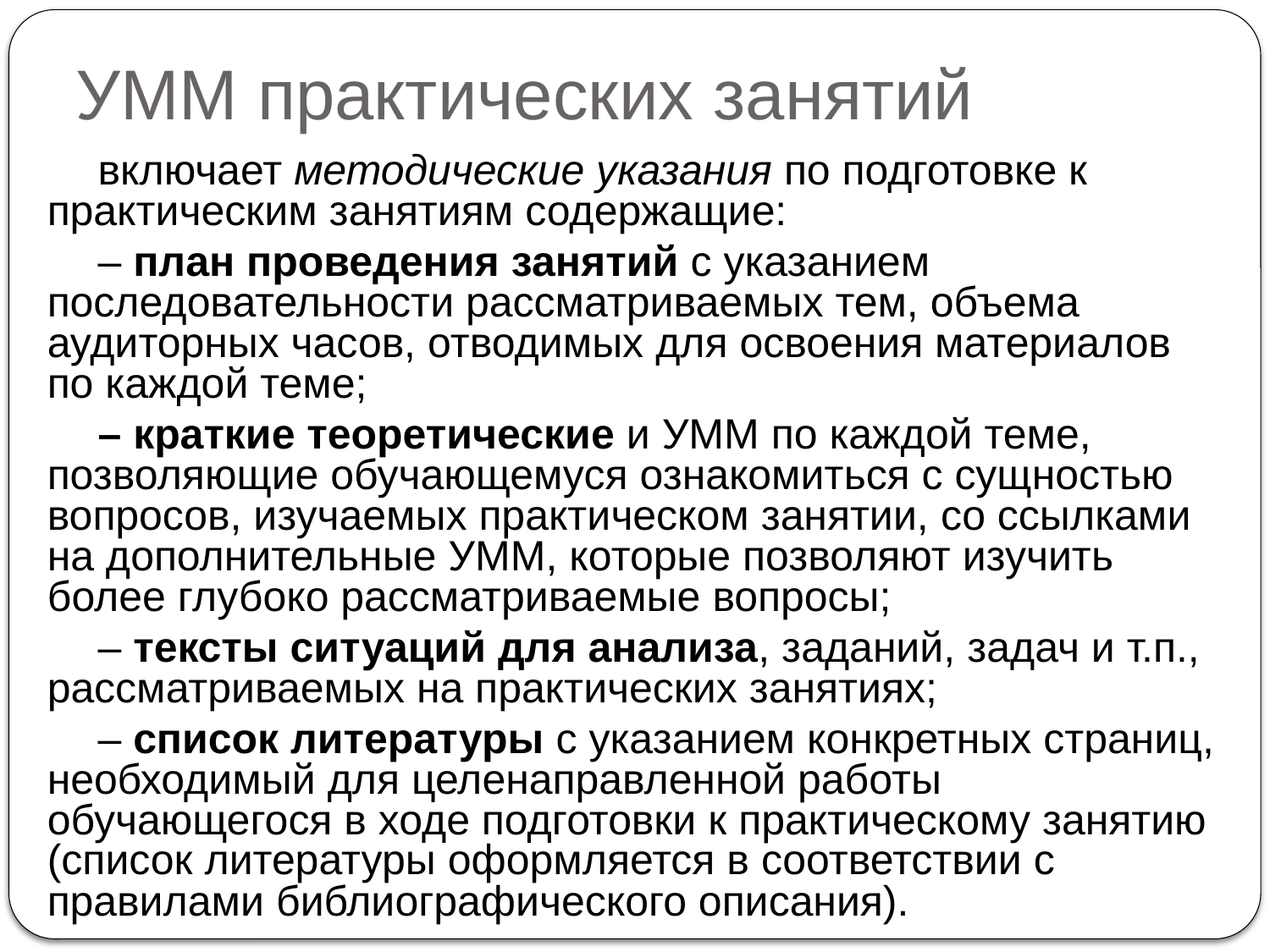

# УММ практических занятий
включает методические указания по подготовке к практическим занятиям содержащие:
– план проведения занятий с указанием последовательности рассматриваемых тем, объема аудиторных часов, отводимых для освоения материалов по каждой теме;
– краткие теоретические и УММ по каждой теме, позволяющие обучающемуся ознакомиться с сущностью вопросов, изучаемых практическом занятии, со ссылками на дополнительные УММ, которые позволяют изучить более глубоко рассматриваемые вопросы;
– тексты ситуаций для анализа, заданий, задач и т.п., рассматриваемых на практических занятиях;
– список литературы с указанием конкретных страниц, необходимый для целенаправленной работы обучающегося в ходе подготовки к практическому занятию (список литературы оформляется в соответствии с правилами библиографического описания).